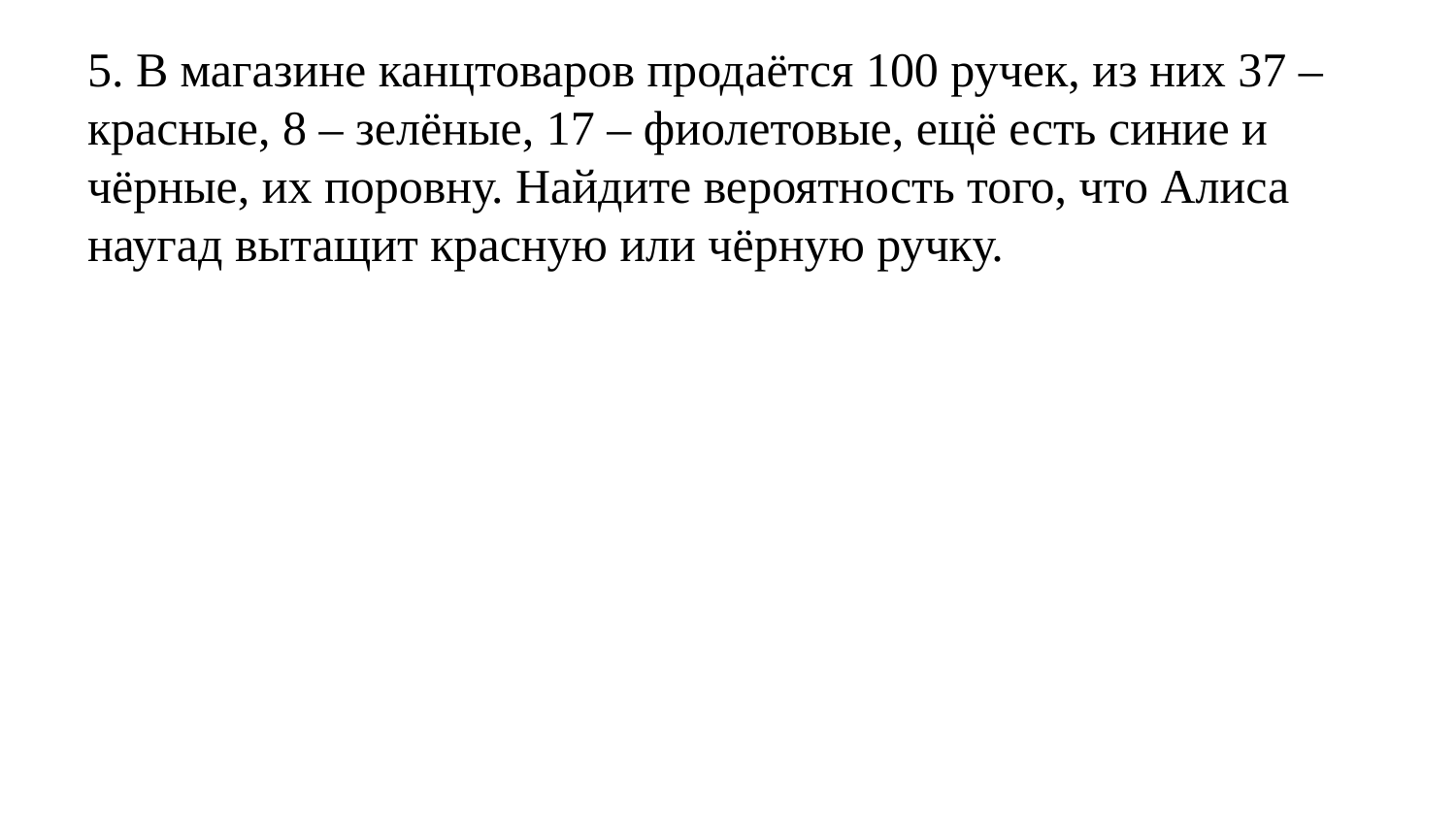

5. В магазине канцтоваров продаётся 100 ручек, из них 37 – красные, 8 – зелёные, 17 – фиолетовые, ещё есть синие и чёрные, их поровну. Найдите вероятность того, что Алиса наугад вытащит красную или чёрную ручку.